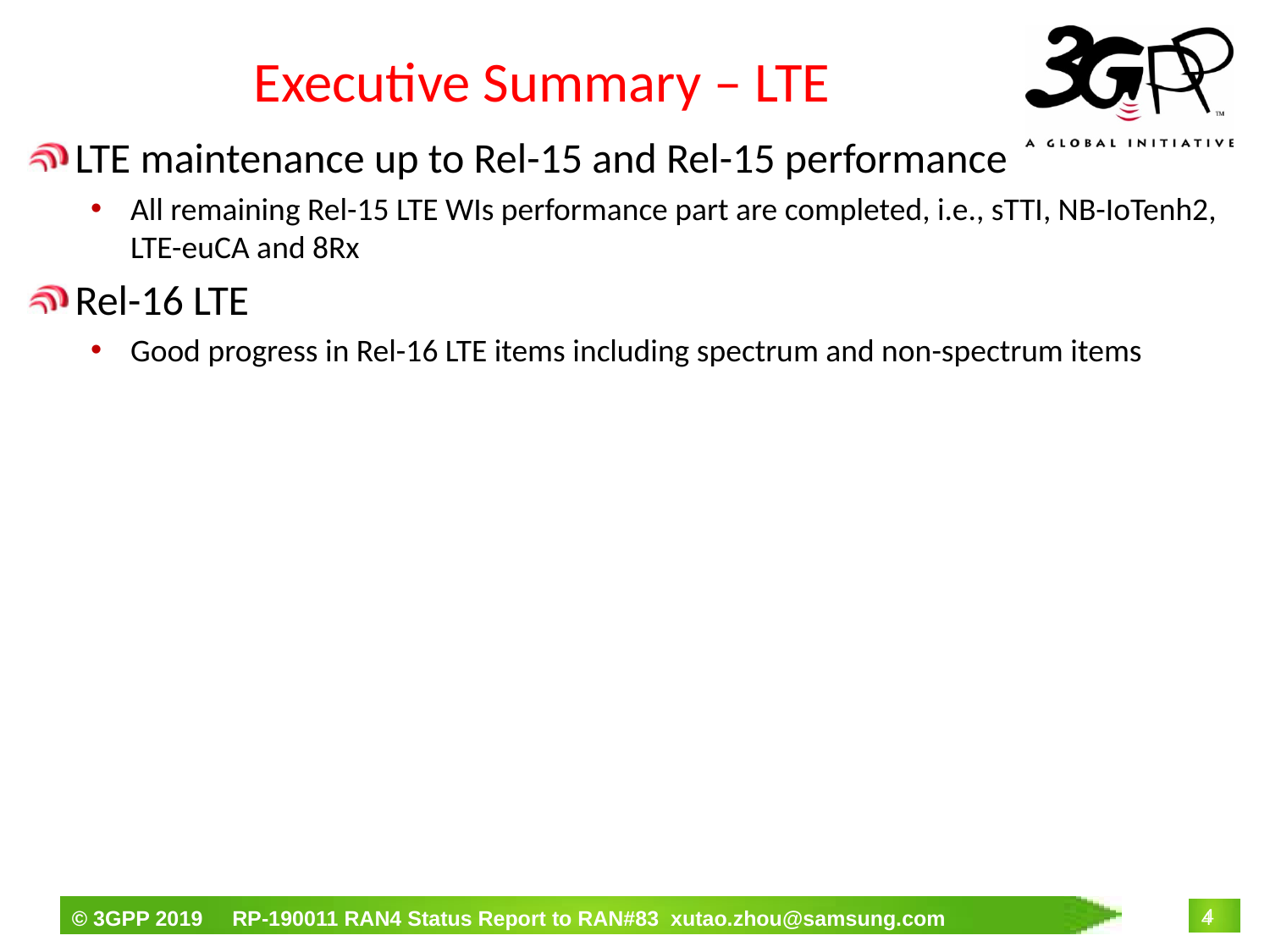

# Executive Summary – LTE
LTE maintenance up to Rel-15 and Rel-15 performance
All remaining Rel-15 LTE WIs performance part are completed, i.e., sTTI, NB-IoTenh2, LTE-euCA and 8Rx
Rel-16 LTE
Good progress in Rel-16 LTE items including spectrum and non-spectrum items

4